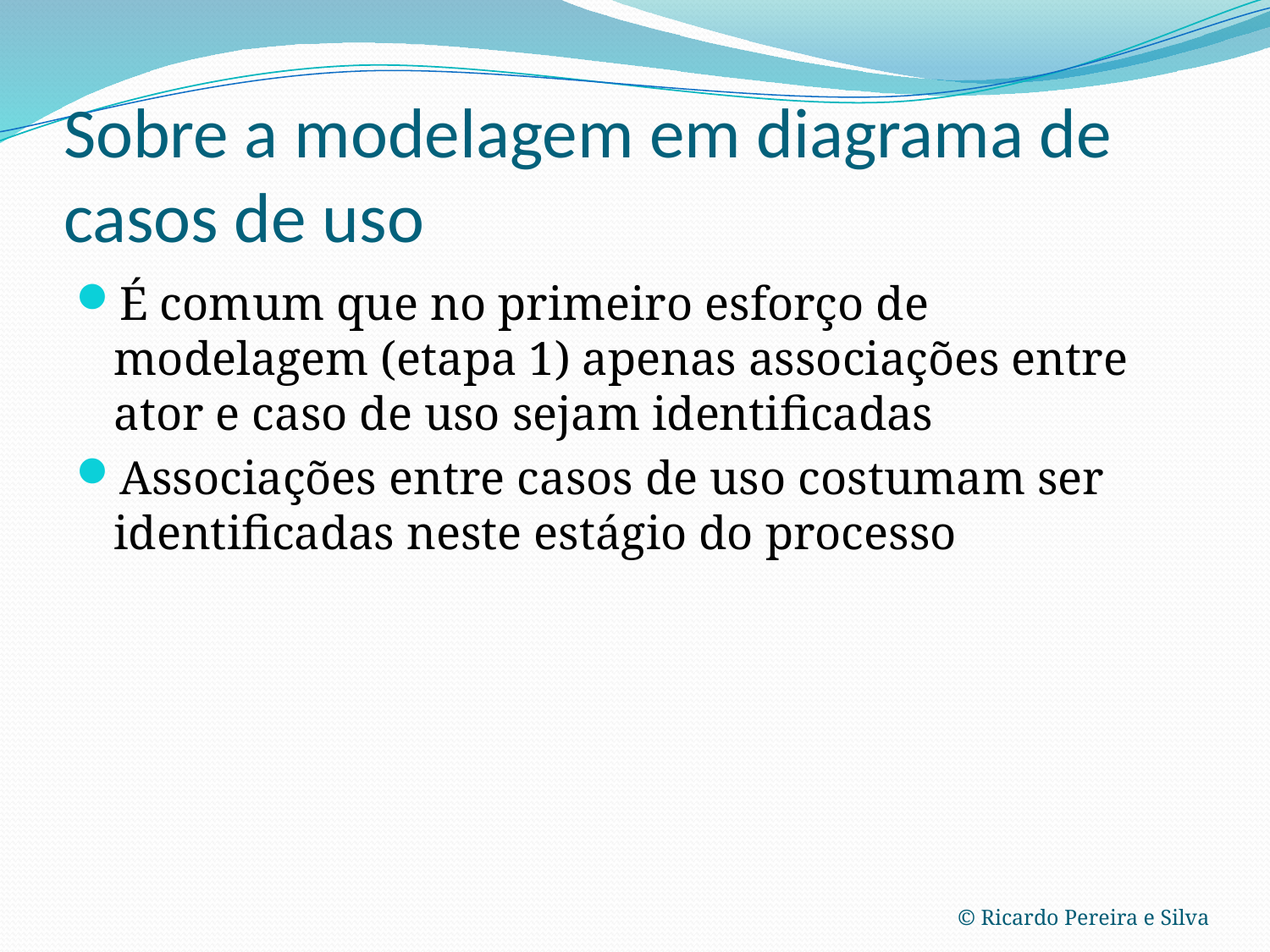

# Sobre a modelagem em diagrama de casos de uso
É comum que no primeiro esforço de modelagem (etapa 1) apenas associações entre ator e caso de uso sejam identificadas
Associações entre casos de uso costumam ser identificadas neste estágio do processo
© Ricardo Pereira e Silva